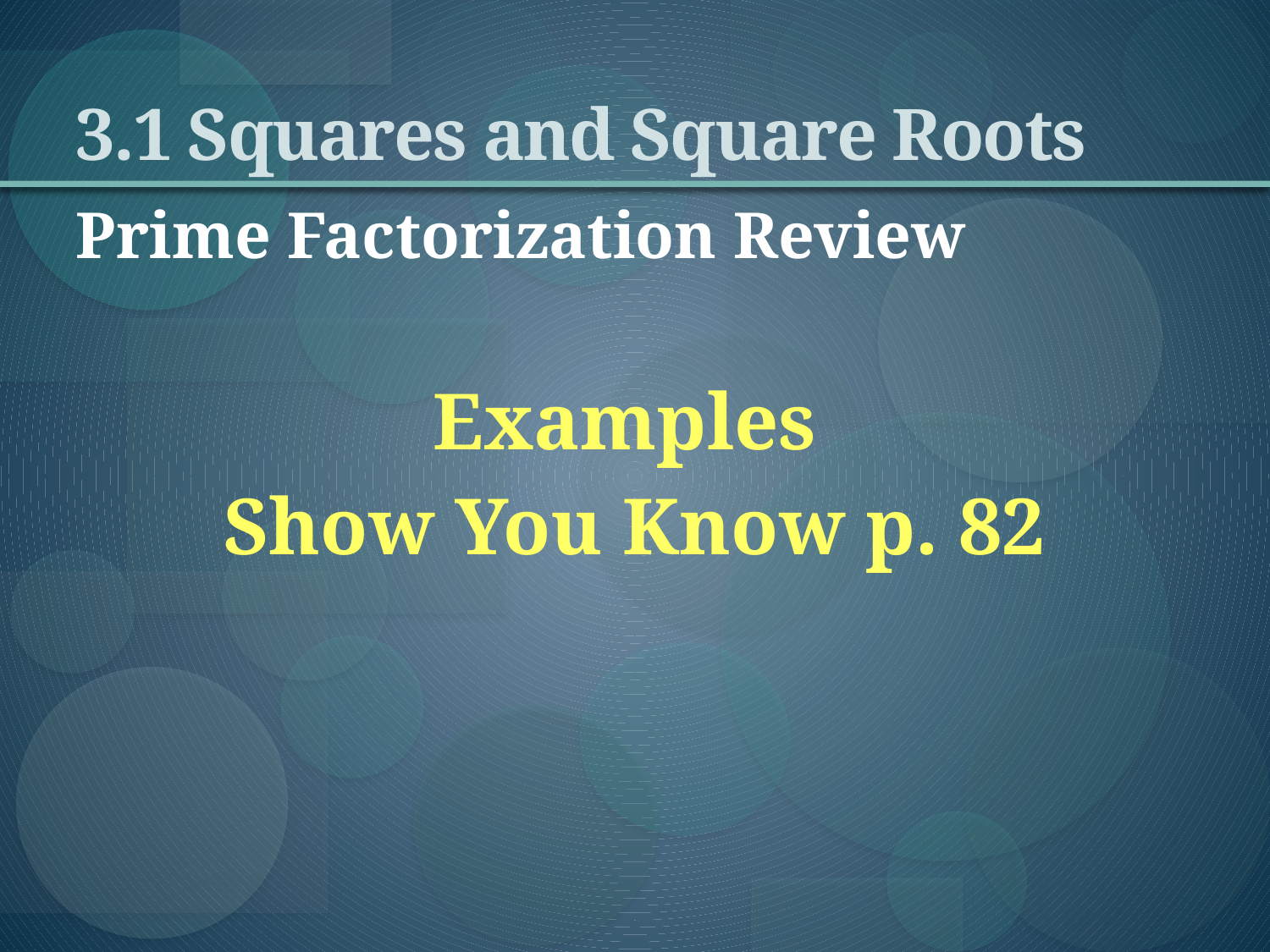

# 3.1 Squares and Square Roots
Prime Factorization Review

Examples
Show You Know p. 82